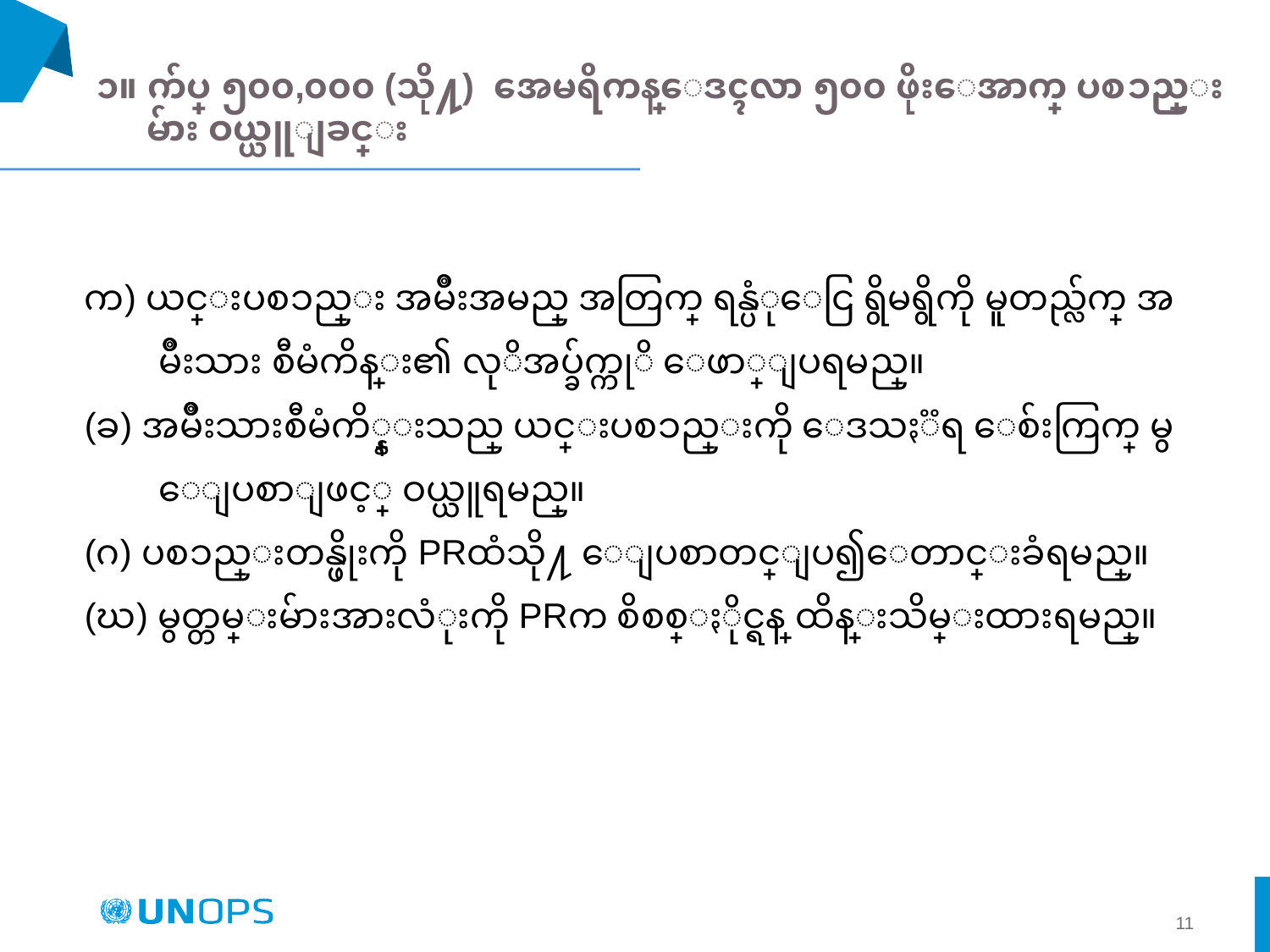

# ၁။ က်ပ္ ၅၀၀,၀၀၀ (သို႔)  အေမရိကန္ေဒၚလာ ၅၀၀ ဖိုးေအာက္ ပစၥည္းမ်ား ဝယ္ယူျခင္း

က) ယင္းပစၥည္း အမ်ိဳးအမည္ အတြက္ ရန္ပံုေငြ ရွိမရွိကို မူတည္လ်က္ အမ်ိဳးသား စီမံကိန္း၏ လုိအပ္ခ်က္ကုိ ေဖာ္ျပရမည္။
(ခ) အမ်ိိဳးသားစီမံကိ္န္းသည္ ယင္းပစၥည္းကို ေဒသႏၱရ ေစ်းကြက္ မွ ေျပစာျဖင့္ ဝယ္ယူရမည္။
(ဂ) ပစၥည္းတန္ဖိုးကို PRထံသို႔ ေျပစာတင္ျပ၍ေတာင္းခံရမည္။
(ဃ) မွတ္တမ္းမ်ားအားလံုးကို PRက စိစစ္ႏိုင္ရန္ ထိန္းသိမ္းထားရမည္။
11